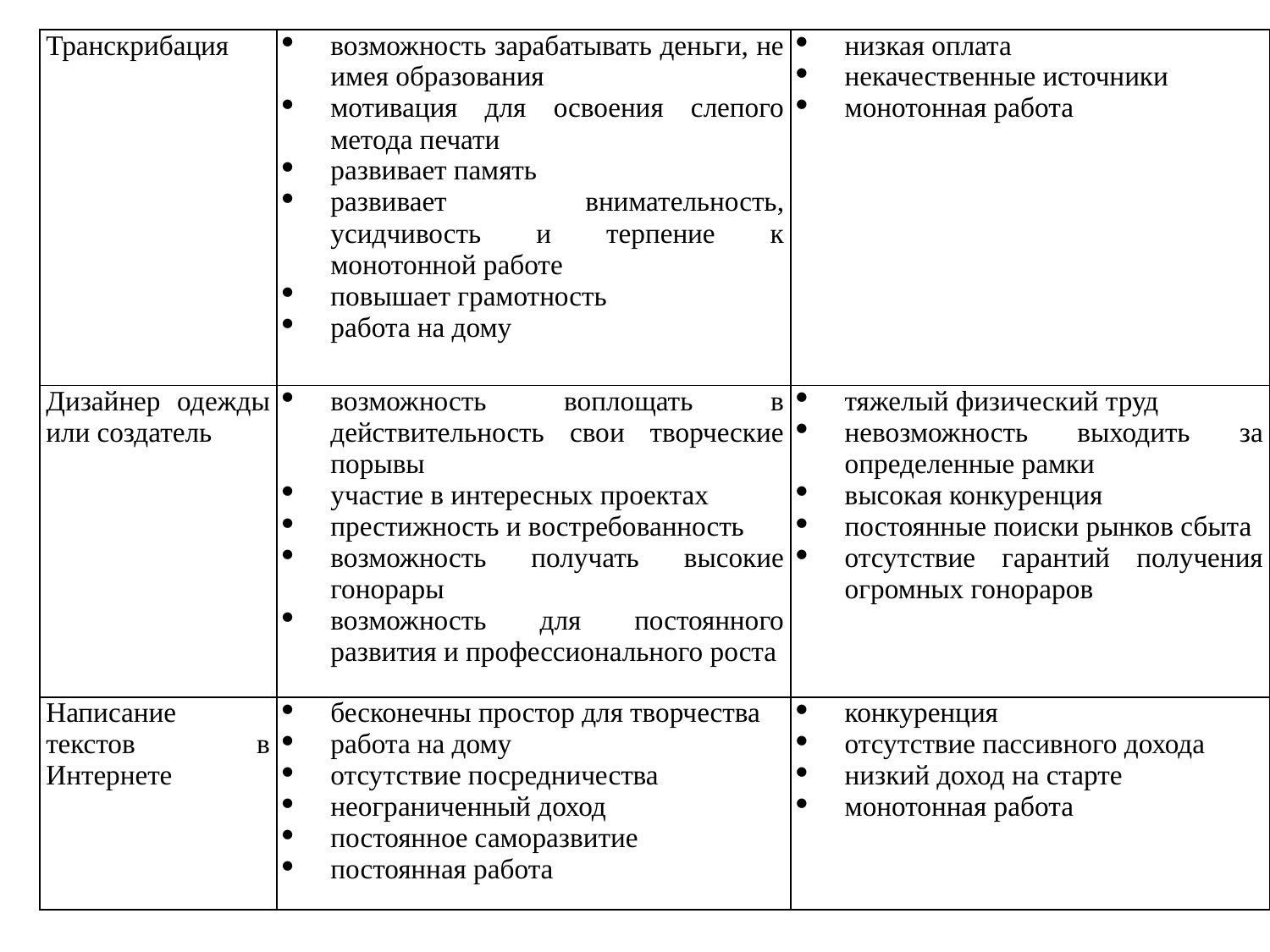

| Транскрибация | возможность зарабатывать деньги, не имея образования мотивация для освоения слепого метода печати развивает память развивает внимательность, усидчивость и терпение к монотонной работе повышает грамотность работа на дому | низкая оплата некачественные источники монотонная работа |
| --- | --- | --- |
| Дизайнер одежды или создатель | возможность воплощать в действительность свои творческие порывы участие в интересных проектах престижность и востребованность возможность получать высокие гонорары возможность для постоянного развития и профессионального роста | тяжелый физический труд невозможность выходить за определенные рамки высокая конкуренция постоянные поиски рынков сбыта отсутствие гарантий получения огромных гонораров |
| Написание текстов в Интернете | бесконечны простор для творчества работа на дому отсутствие посредничества неограниченный доход постоянное саморазвитие постоянная работа | конкуренция отсутствие пассивного дохода низкий доход на старте монотонная работа |